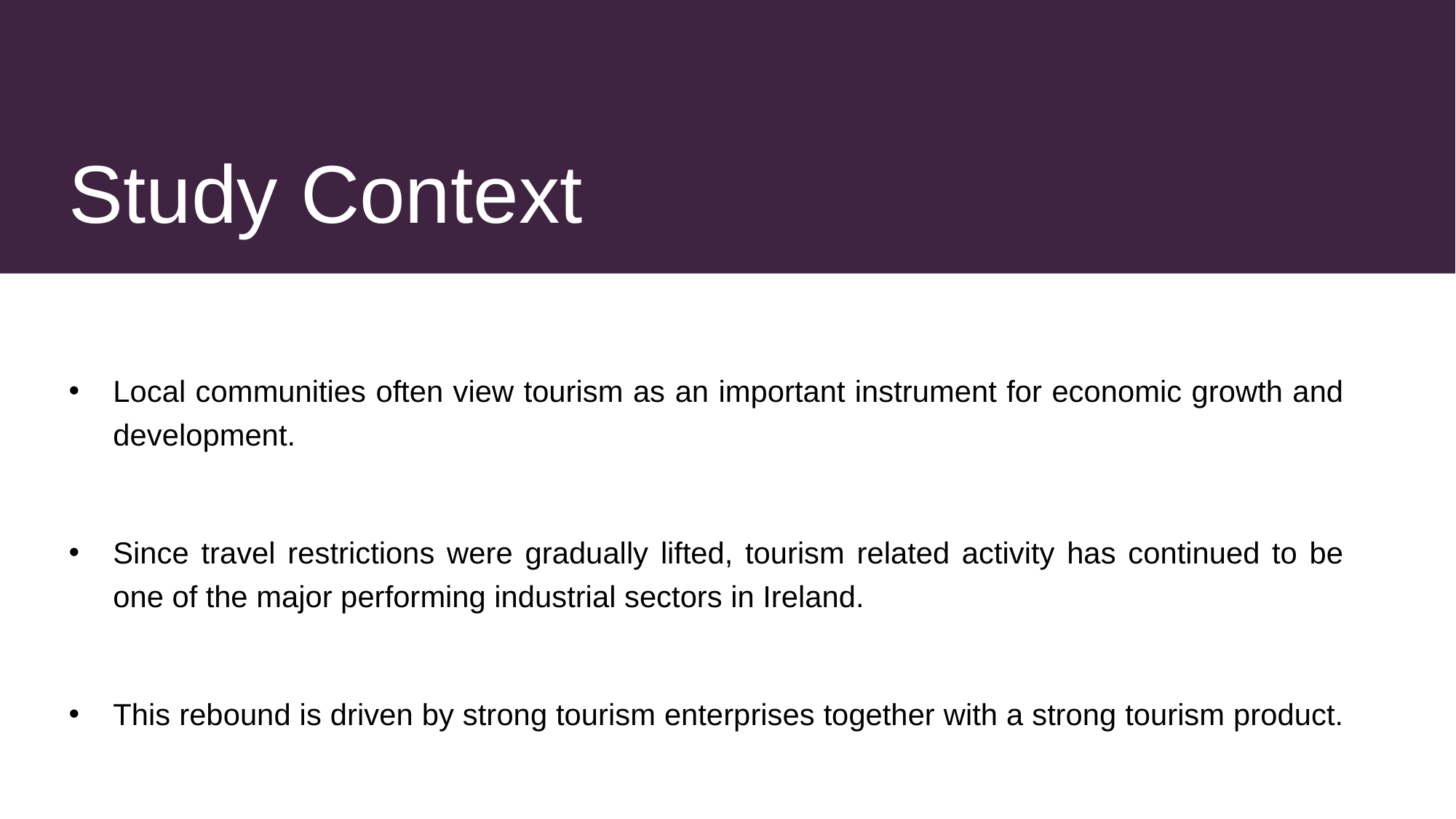

# Study Context

Local communities often view tourism as an important instrument for economic growth and development.

Since travel restrictions were gradually lifted, tourism related activity has continued to be one of the major performing industrial sectors in Ireland.

This rebound is driven by strong tourism enterprises together with a strong tourism product.